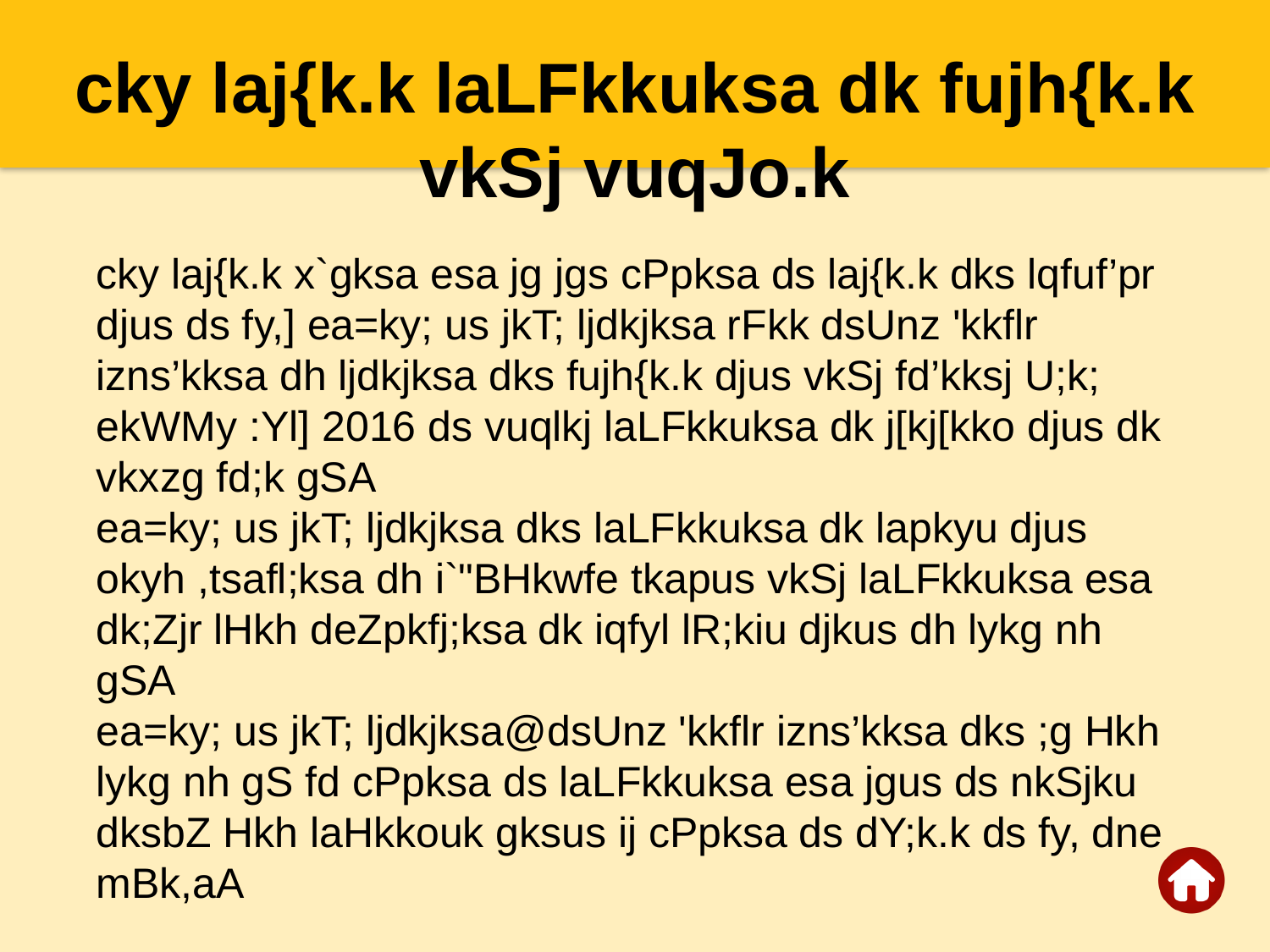

cky laj{k.k laLFkkuksa dk fujh{k.k vkSj vuqJo.k
cky laj{k.k x`gksa esa jg jgs cPpksa ds laj{k.k dks lqfuf’pr djus ds fy,] ea=ky; us jkT; ljdkjksa rFkk dsUnz 'kkflr izns’kksa dh ljdkjksa dks fujh{k.k djus vkSj fd’kksj U;k; ekWMy :Yl] 2016 ds vuqlkj laLFkkuksa dk j[kj[kko djus dk vkxzg fd;k gSA
ea=ky; us jkT; ljdkjksa dks laLFkkuksa dk lapkyu djus okyh ,tsafl;ksa dh i`"BHkwfe tkapus vkSj laLFkkuksa esa dk;Zjr lHkh deZpkfj;ksa dk iqfyl lR;kiu djkus dh lykg nh gSA
ea=ky; us jkT; ljdkjksa@dsUnz 'kkflr izns’kksa dks ;g Hkh lykg nh gS fd cPpksa ds laLFkkuksa esa jgus ds nkSjku dksbZ Hkh laHkkouk gksus ij cPpksa ds dY;k.k ds fy, dne mBk,aA